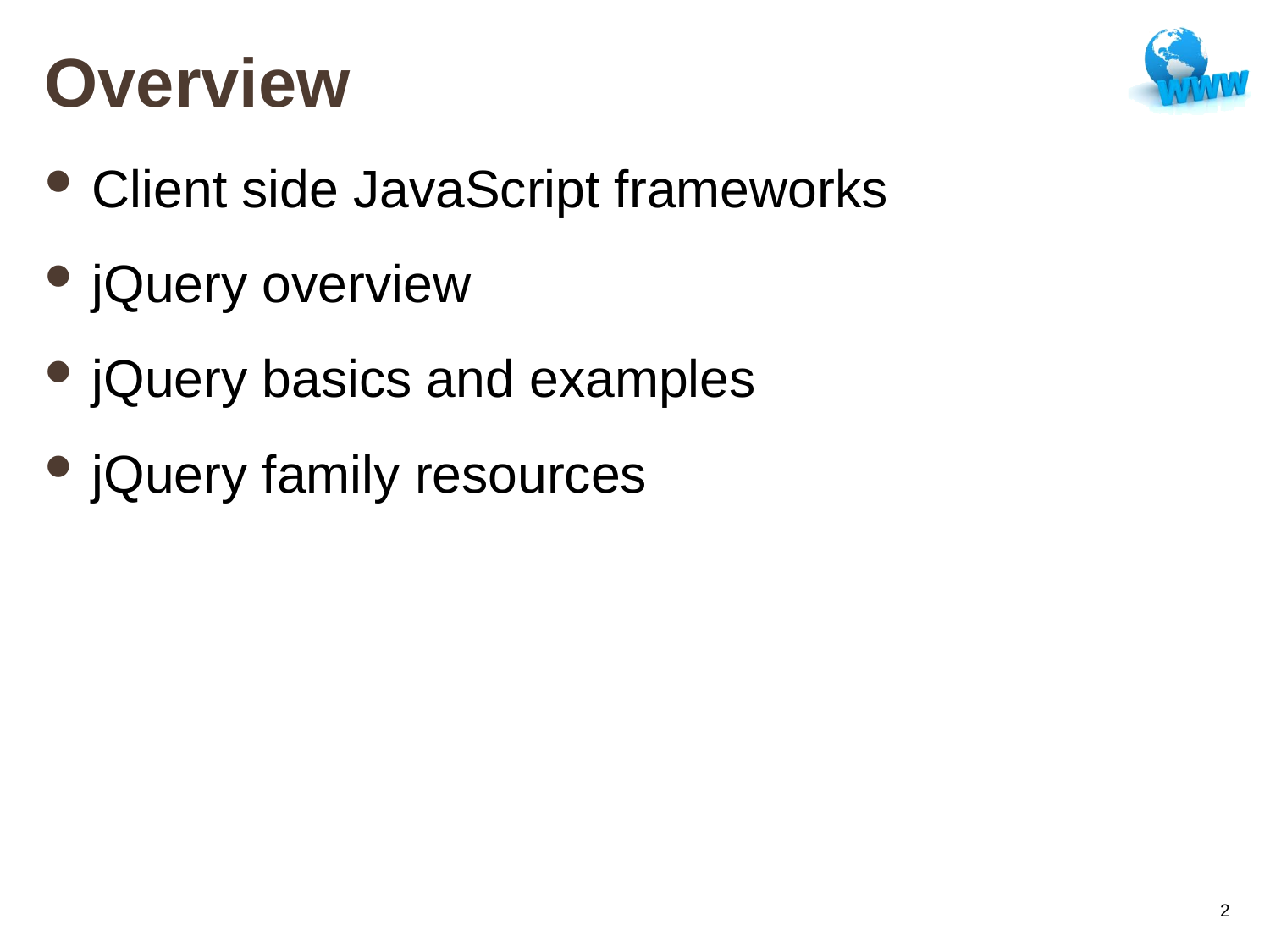

# Overview
Client side JavaScript frameworks
jQuery overview
jQuery basics and examples
jQuery family resources
2